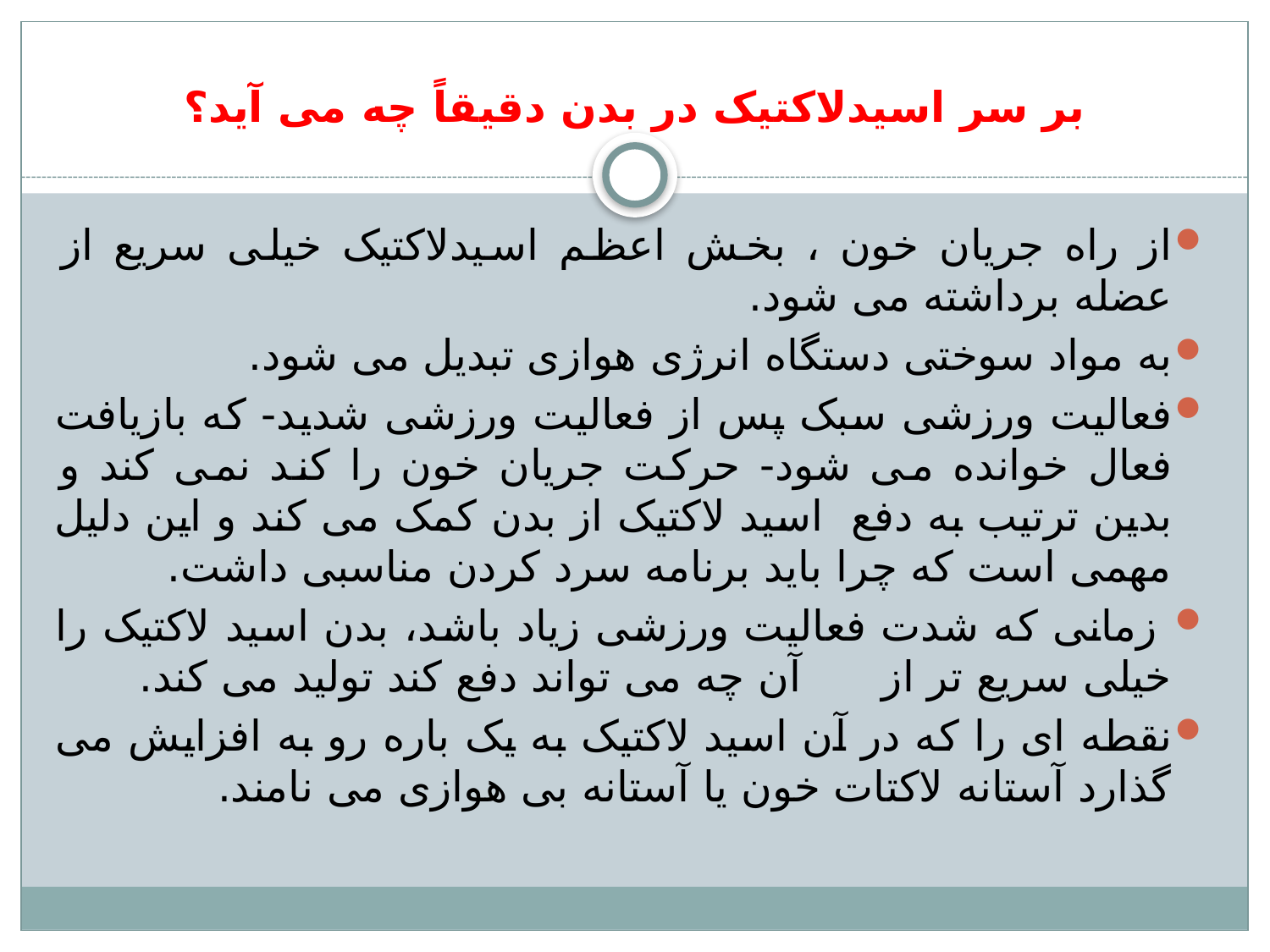

# بر سر اسیدلاکتیک در بدن دقیقاً چه می آید؟
از راه جریان خون ، بخش اعظم اسیدلاکتیک خیلی سریع از عضله برداشته می شود.
به مواد سوختی دستگاه انرژی هوازی تبدیل می شود.
فعالیت ورزشی سبک پس از فعالیت ورزشی شدید- که بازیافت فعال خوانده می شود- حرکت جریان خون را کند نمی کند و بدین ترتیب به دفع  اسید لاکتیک از بدن کمک می کند و این دلیل مهمی است که چرا باید برنامه سرد کردن مناسبی داشت.
 زمانی که شدت فعالیت ورزشی زیاد باشد، بدن اسید لاکتیک را خیلی سریع تر از      آن چه می تواند دفع کند تولید می کند.
نقطه ای را که در آن اسید لاکتیک به یک باره رو به افزایش می گذارد آستانه لاکتات خون یا آستانه بی هوازی می نامند.